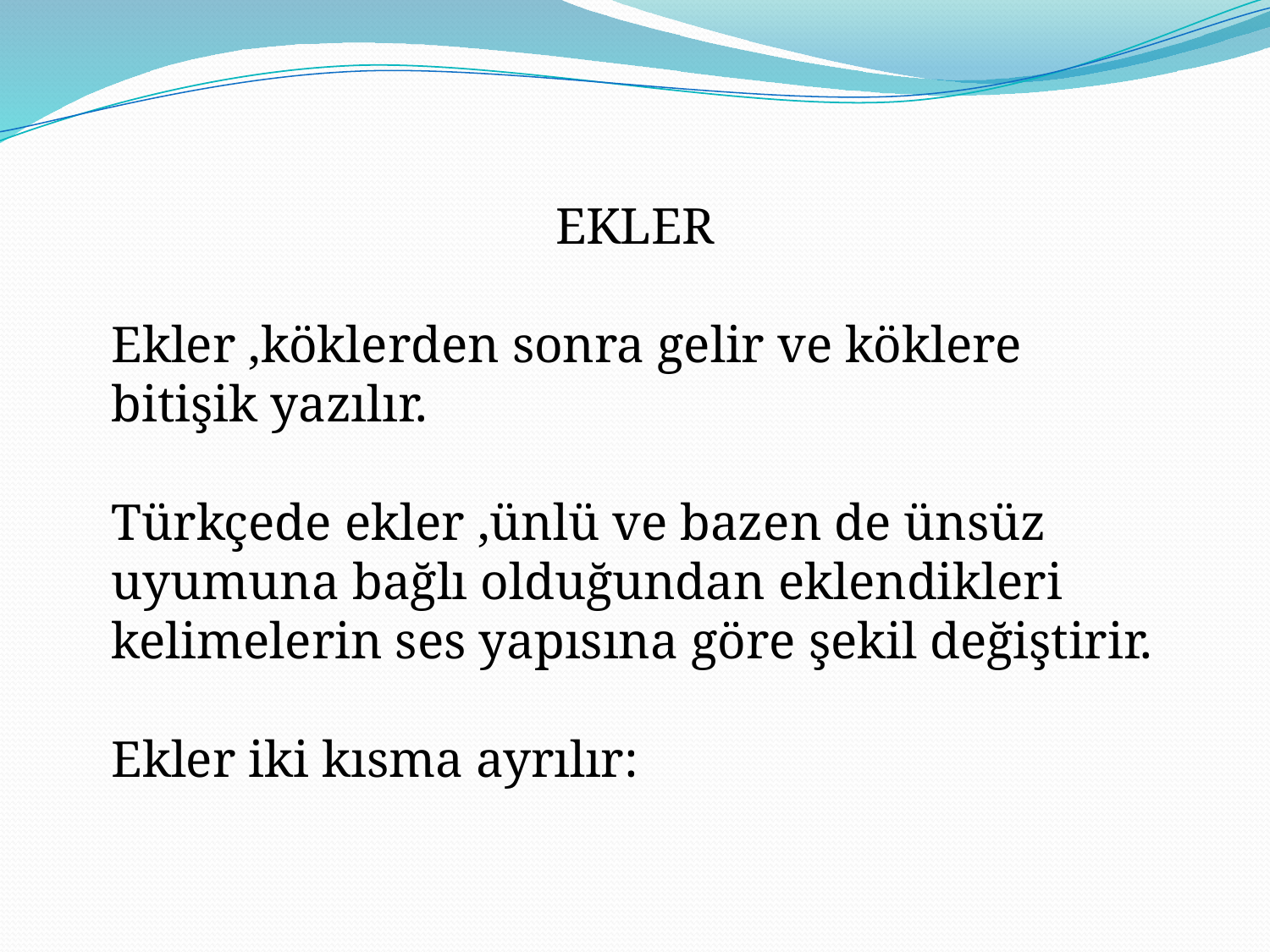

EKLER

Ekler ,köklerden sonra gelir ve köklere bitişik yazılır.

Türkçede ekler ,ünlü ve bazen de ünsüz uyumuna bağlı olduğundan eklendikleri kelimelerin ses yapısına göre şekil değiştirir.

Ekler iki kısma ayrılır: